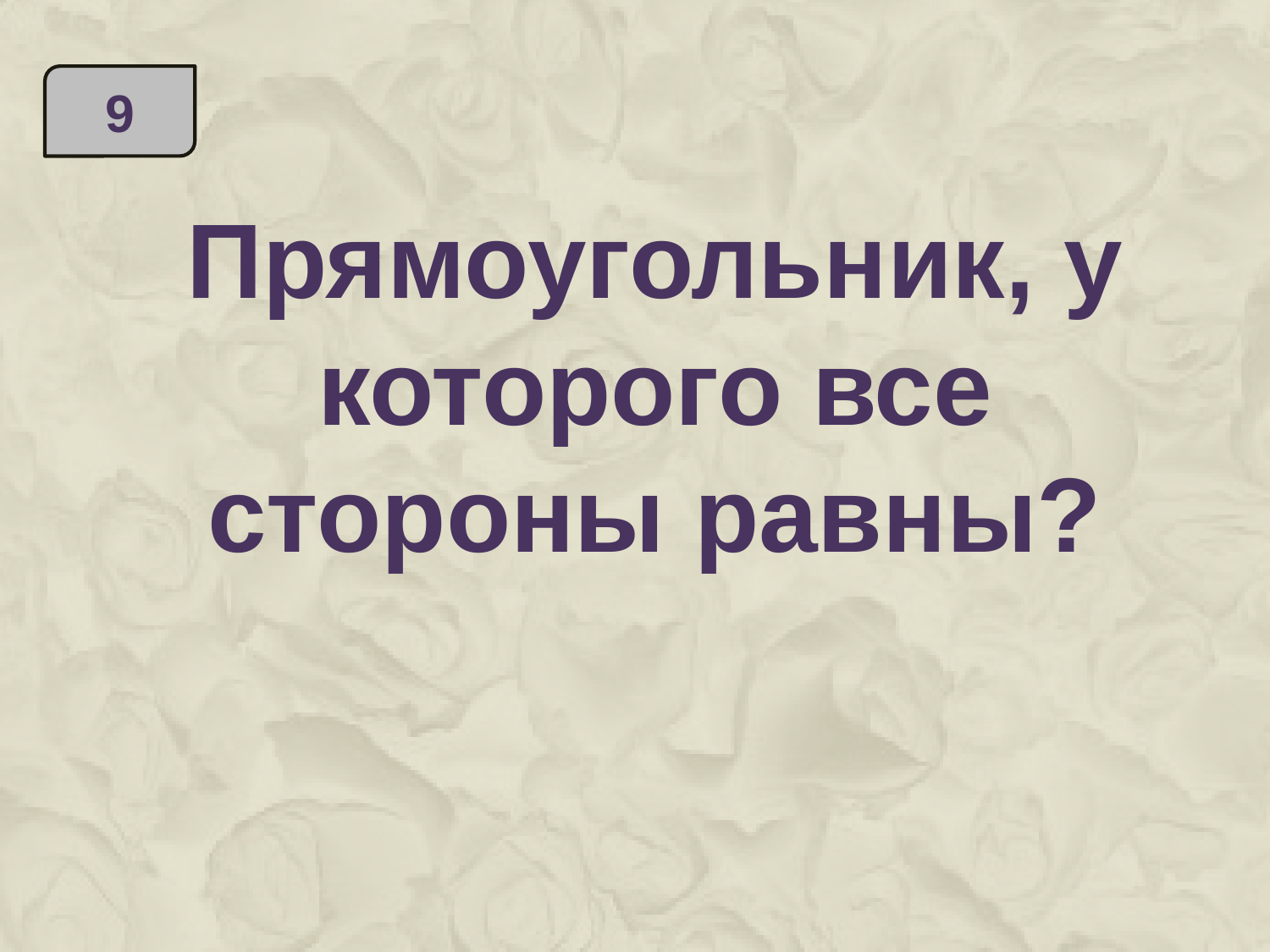

9
Прямоугольник, у которого все стороны равны?